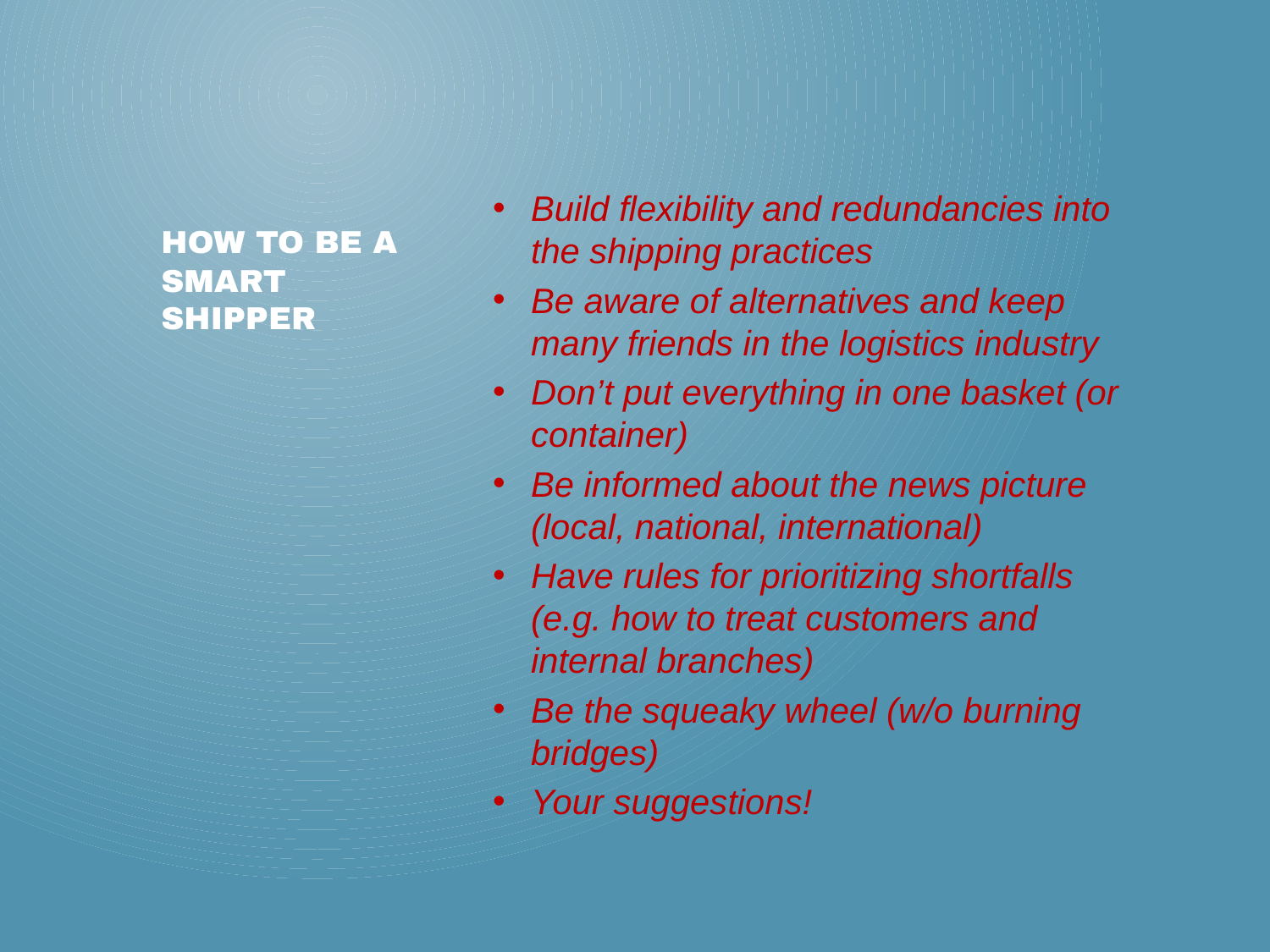

Build flexibility and redundancies into the shipping practices
Be aware of alternatives and keep many friends in the logistics industry
Don’t put everything in one basket (or container)
Be informed about the news picture (local, national, international)
Have rules for prioritizing shortfalls (e.g. how to treat customers and internal branches)
Be the squeaky wheel (w/o burning bridges)
Your suggestions!
# How to be a smart shipper